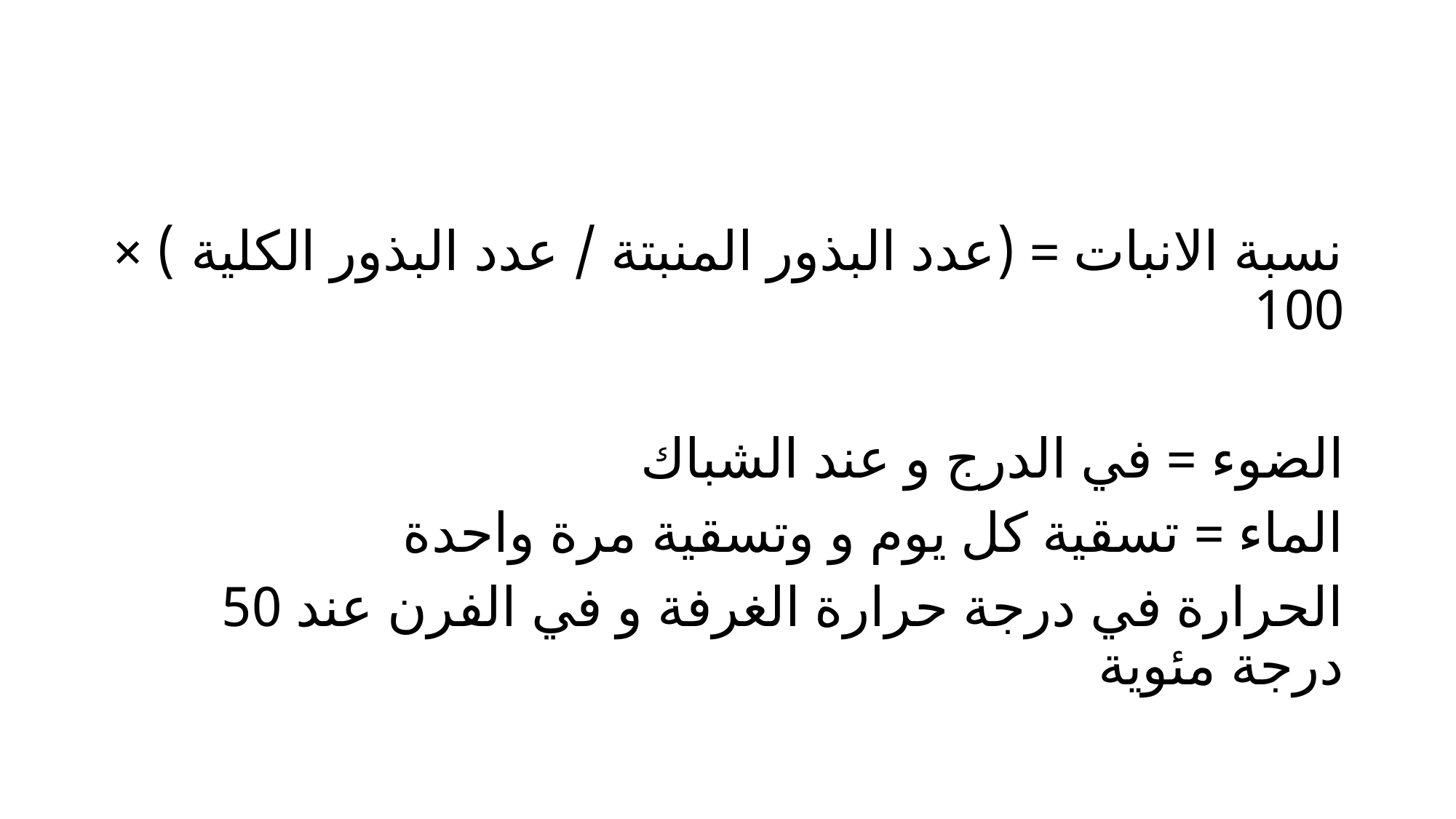

#
نسبة الانبات = (عدد البذور المنبتة / عدد البذور الكلية ) × 100

الضوء = في الدرج و عند الشباك
الماء = تسقية كل يوم و وتسقية مرة واحدة
الحرارة في درجة حرارة الغرفة و في الفرن عند 50 درجة مئوية